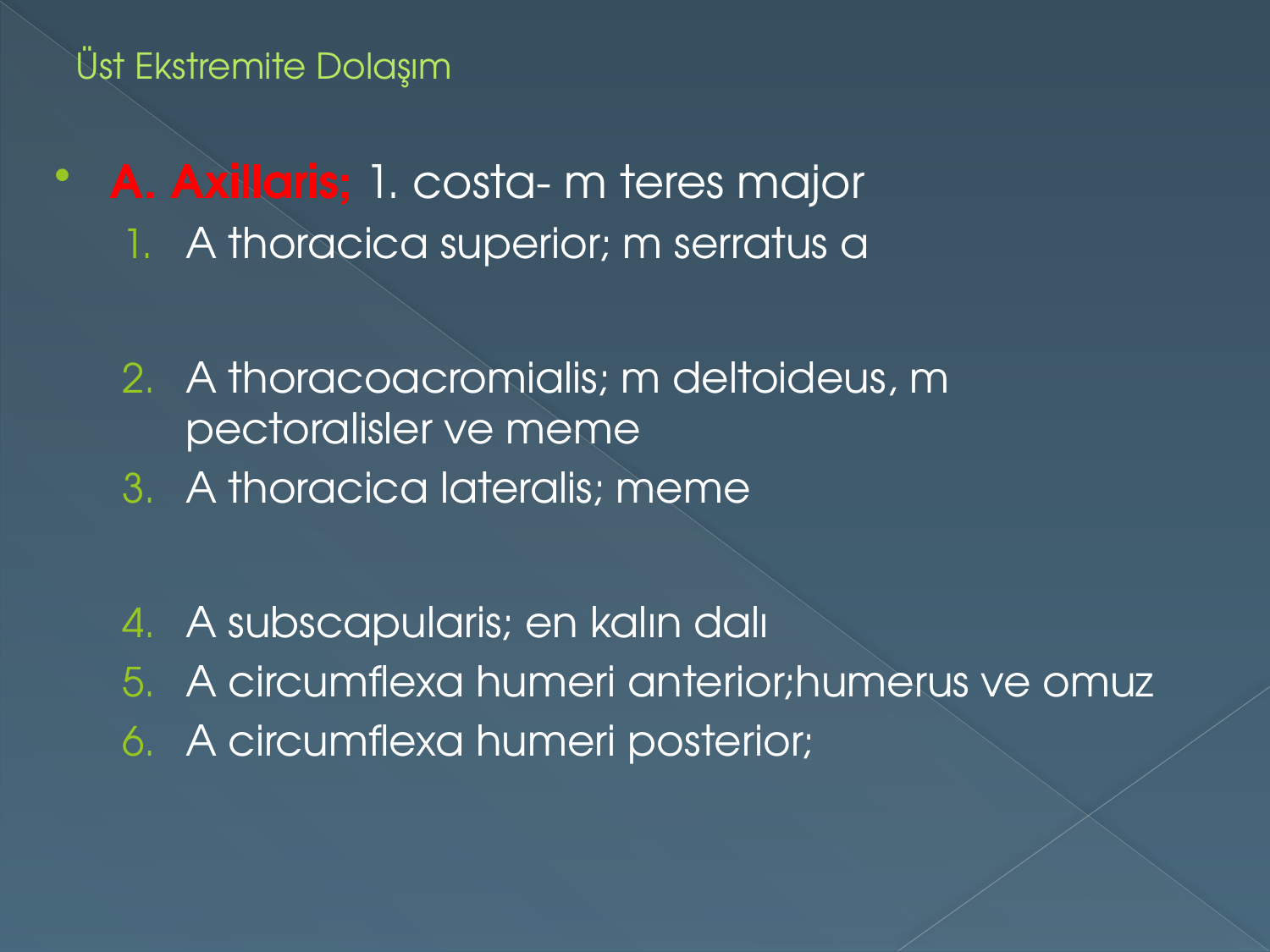

# Üst Ekstremite Dolaşım
A. Axillaris; 1. costa- m teres major
A thoracica superior; m serratus a

A thoracoacromialis; m deltoideus, m pectoralisler ve meme
A thoracica lateralis; meme

A subscapularis; en kalın dalı
A circumflexa humeri anterior;humerus ve omuz
A circumflexa humeri posterior;